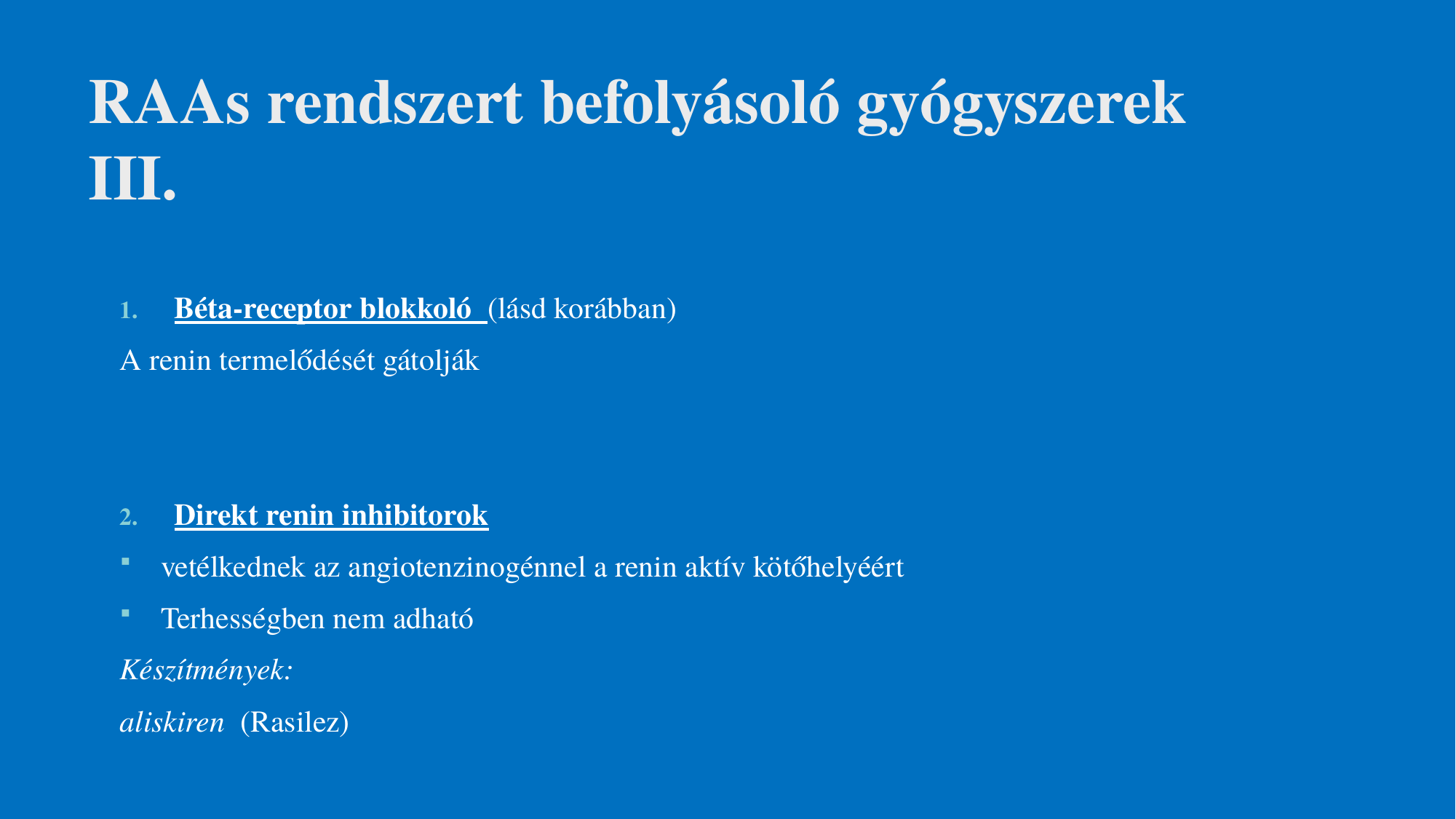

# RAAs rendszert befolyásoló gyógyszerek III.
Béta-receptor blokkoló  (lásd korábban)
A renin termelődését gátolják

Direkt renin inhibitorok
vetélkednek az angiotenzinogénnel a renin aktív kötőhelyéért
Terhességben nem adható
Készítmények:
aliskiren  (Rasilez)